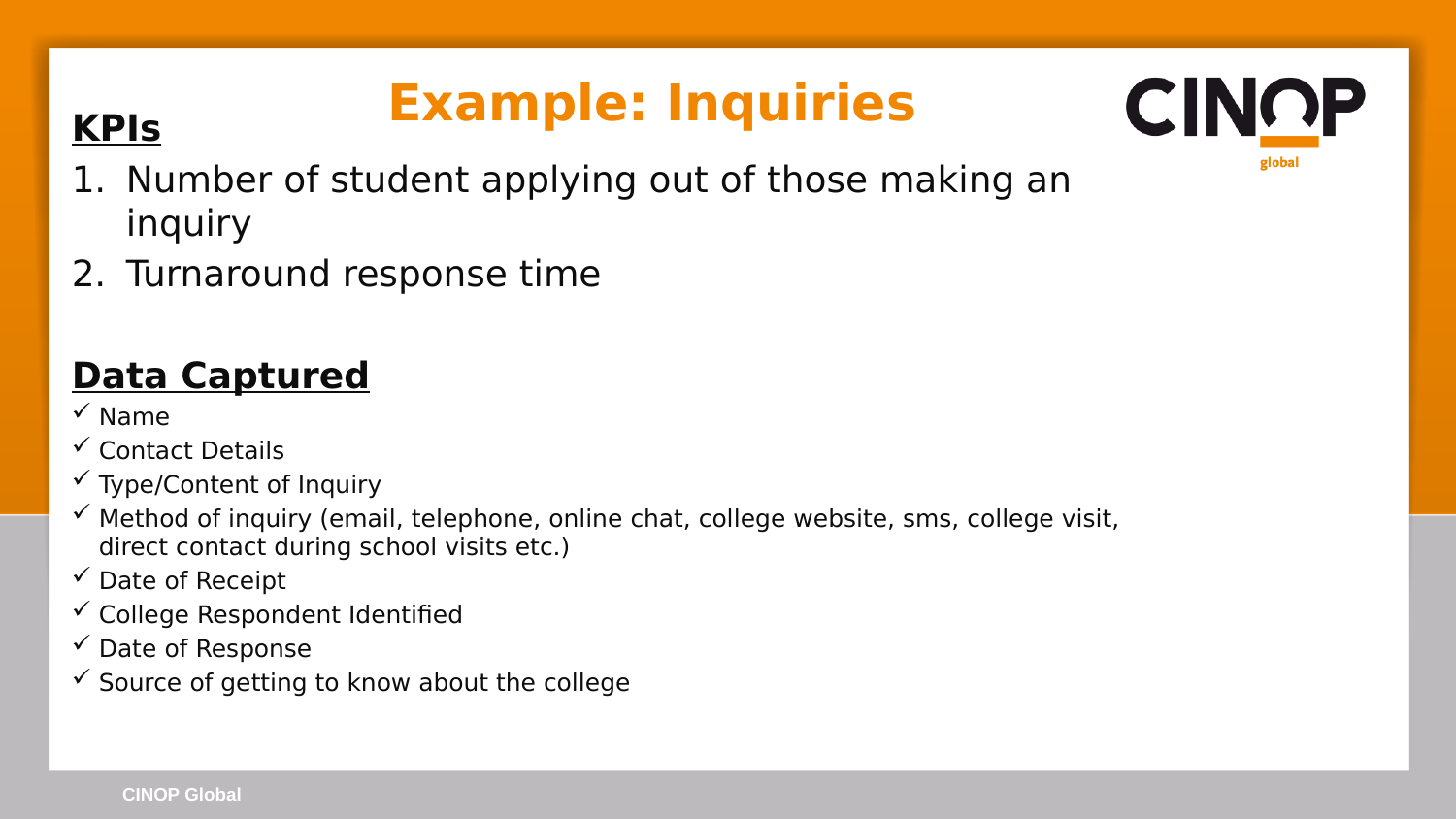

# Example: Inquiries
KPIs
Number of student applying out of those making an inquiry
Turnaround response time

Data Captured
Name
Contact Details
Type/Content of Inquiry
Method of inquiry (email, telephone, online chat, college website, sms, college visit, direct contact during school visits etc.)
Date of Receipt
College Respondent Identified
Date of Response
Source of getting to know about the college

CINOP Global